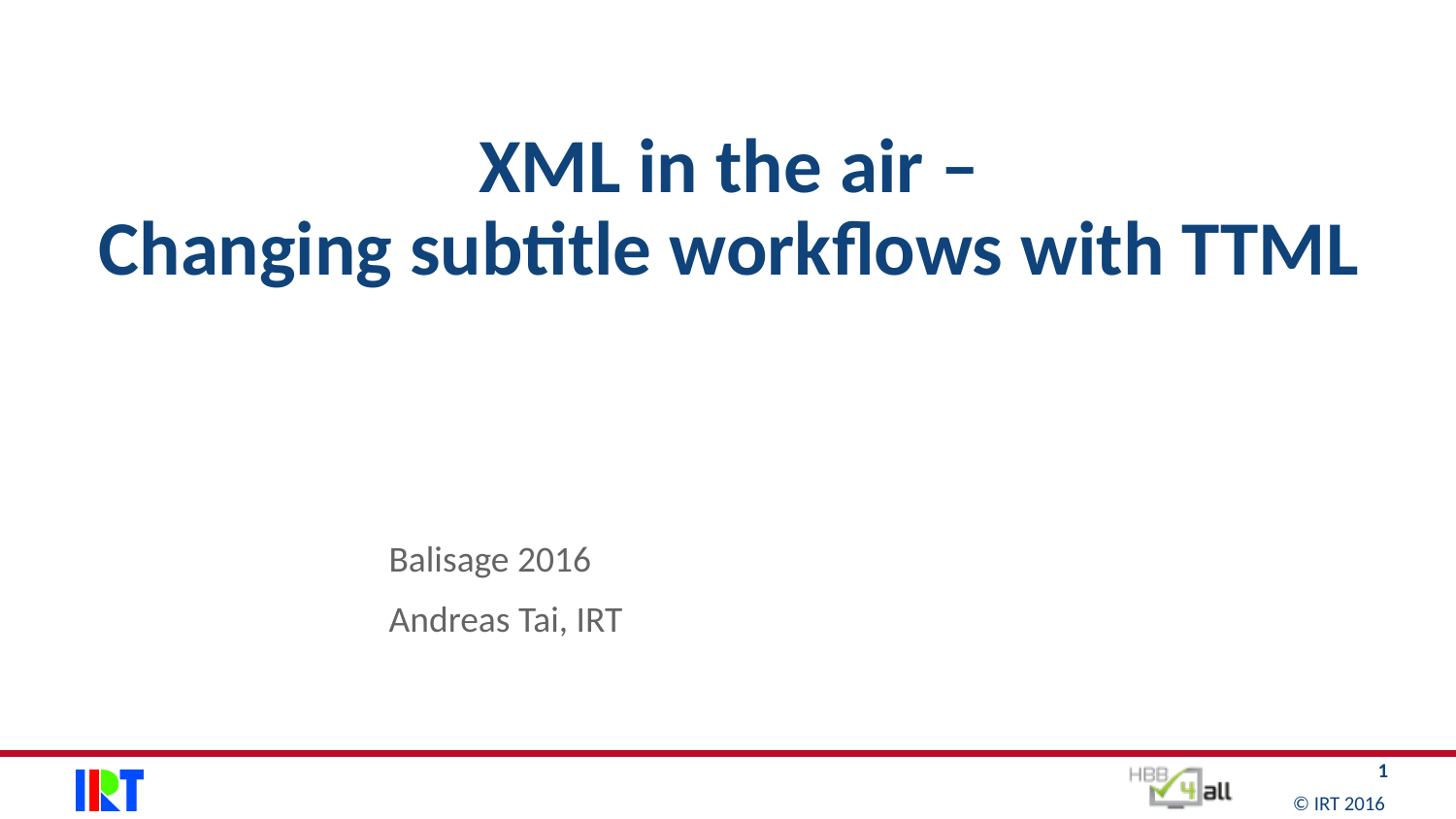

# XML in the air – Changing subtitle workflows with TTML
Balisage 2016
Andreas Tai, IRT